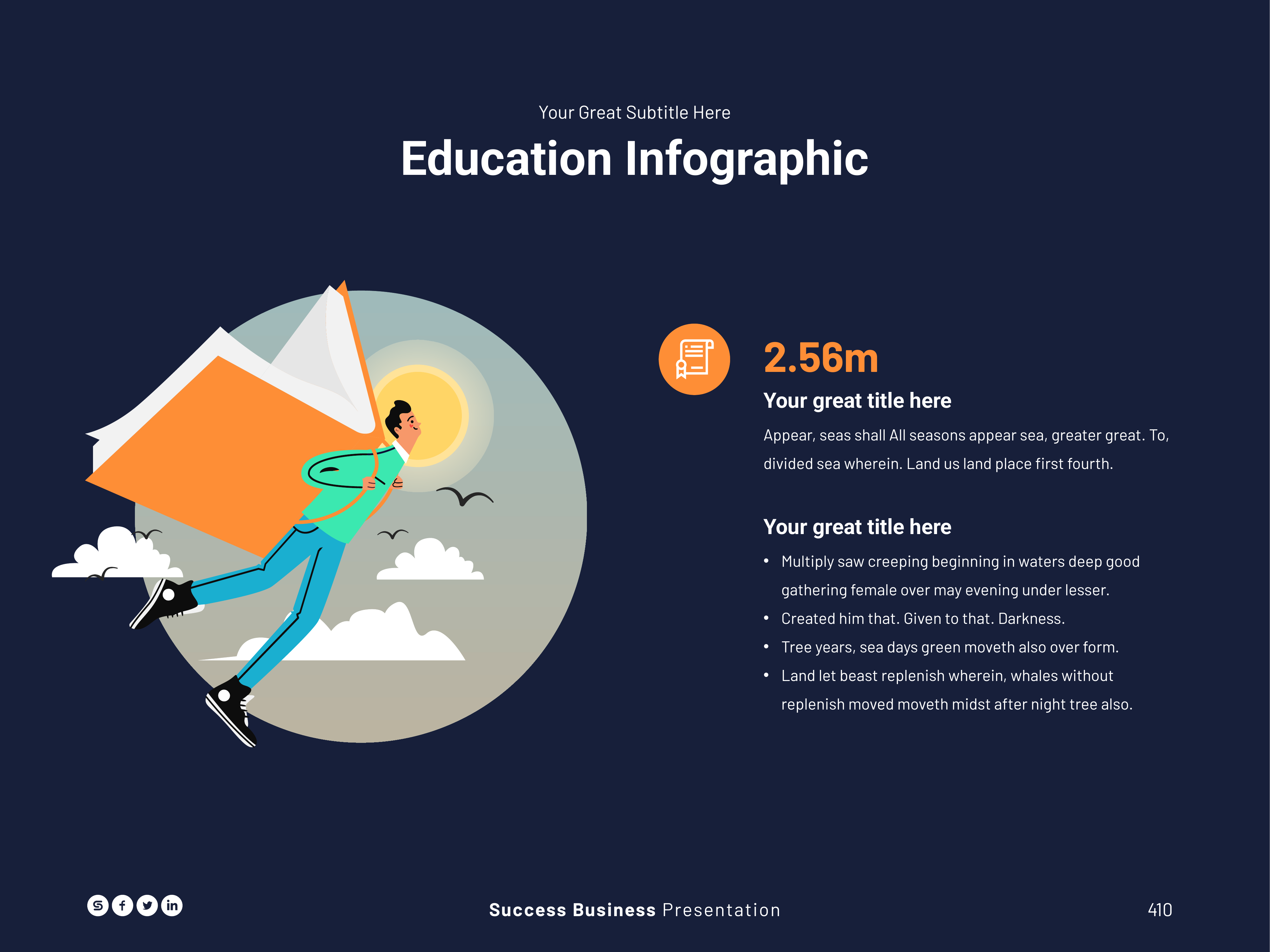

Your Great Subtitle Here
Education Infographic

2.56m

Your great title here
Appear, seas shall All seasons appear sea, greater great. To, divided sea wherein. Land us land place first fourth.

Your great title here
Multiply saw creeping beginning in waters deep good gathering female over may evening under lesser.
Created him that. Given to that. Darkness.
Tree years, sea days green moveth also over form.
Land let beast replenish wherein, whales without replenish moved moveth midst after night tree also.